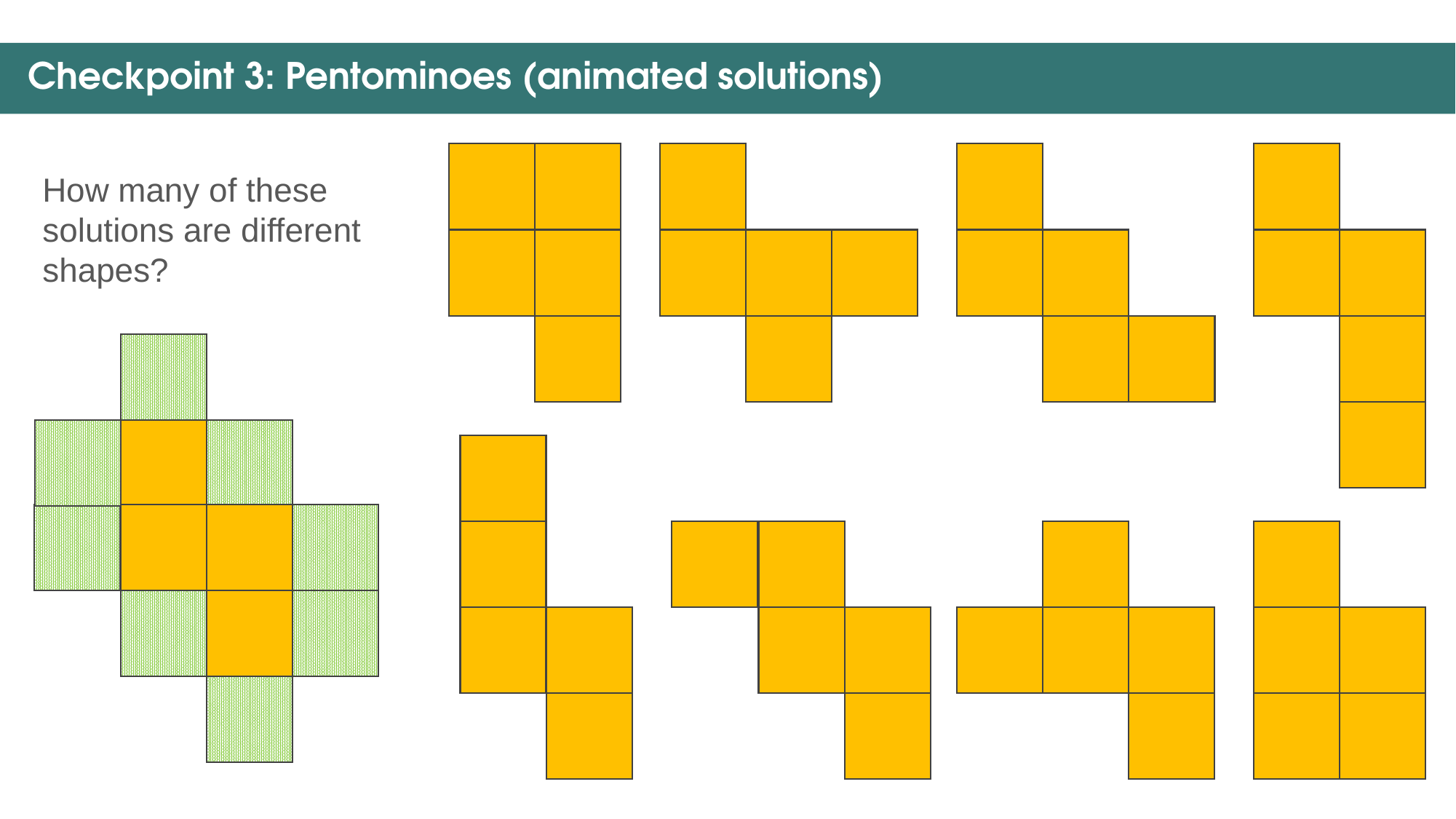

Checkpoint 3: Pentominoes (animated solutions)

How many of these solutions are different shapes?